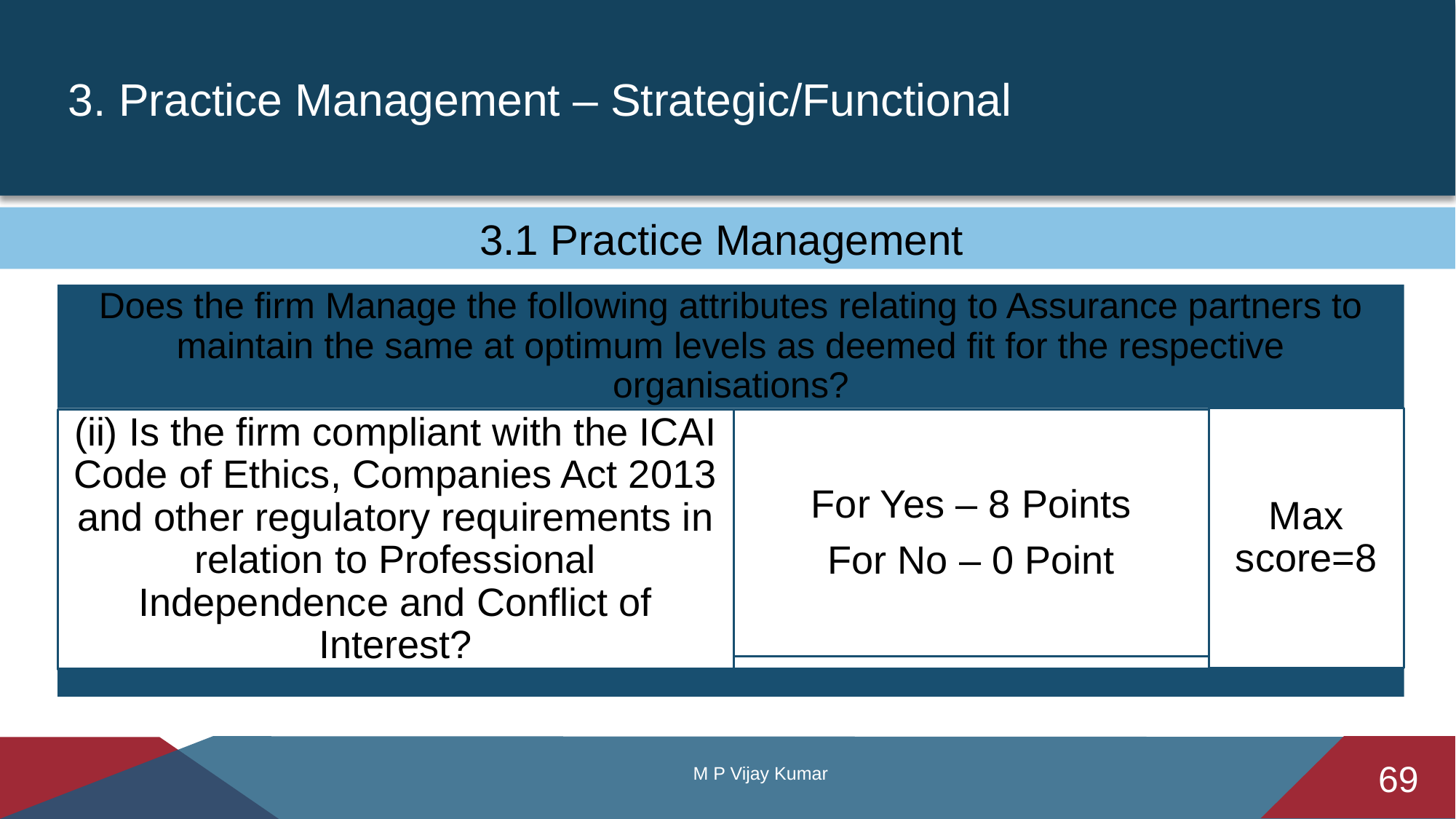

3. Practice Management – Strategic/Functional
3.1 Practice Management
Does the firm Manage the following attributes relating to Assurance partners to maintain the same at optimum levels as deemed fit for the respective organisations?
(ii) Is the firm compliant with the ICAI Code of Ethics, Companies Act 2013 and other regulatory requirements in relation to Professional Independence and Conflict of Interest?
For Yes – 8 Points
For No – 0 Point
Max score=8